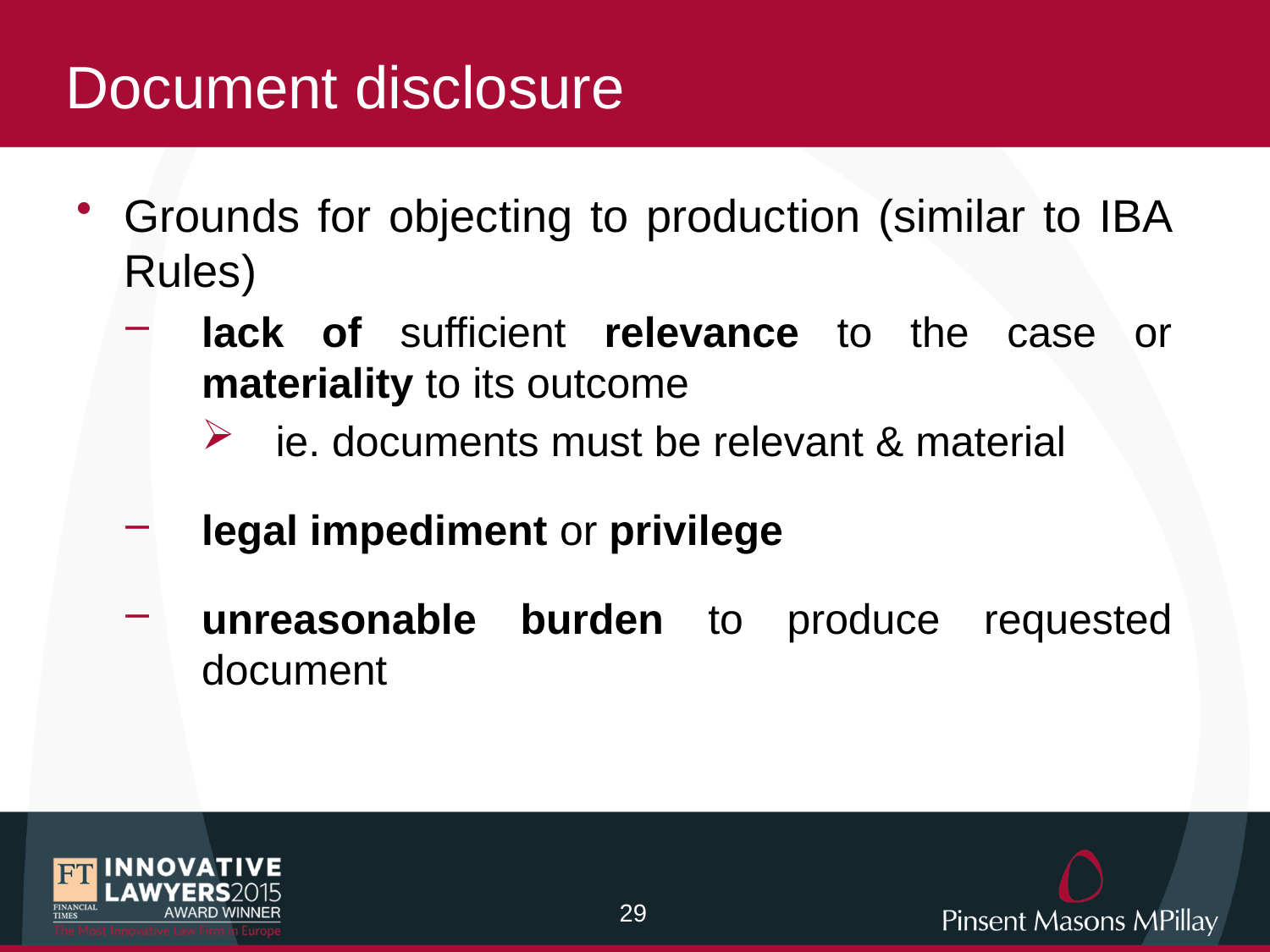

# Document disclosure
Grounds for objecting to production (similar to IBA Rules)
lack of sufficient relevance to the case or materiality to its outcome
ie. documents must be relevant & material

legal impediment or privilege

unreasonable burden to produce requested document

29